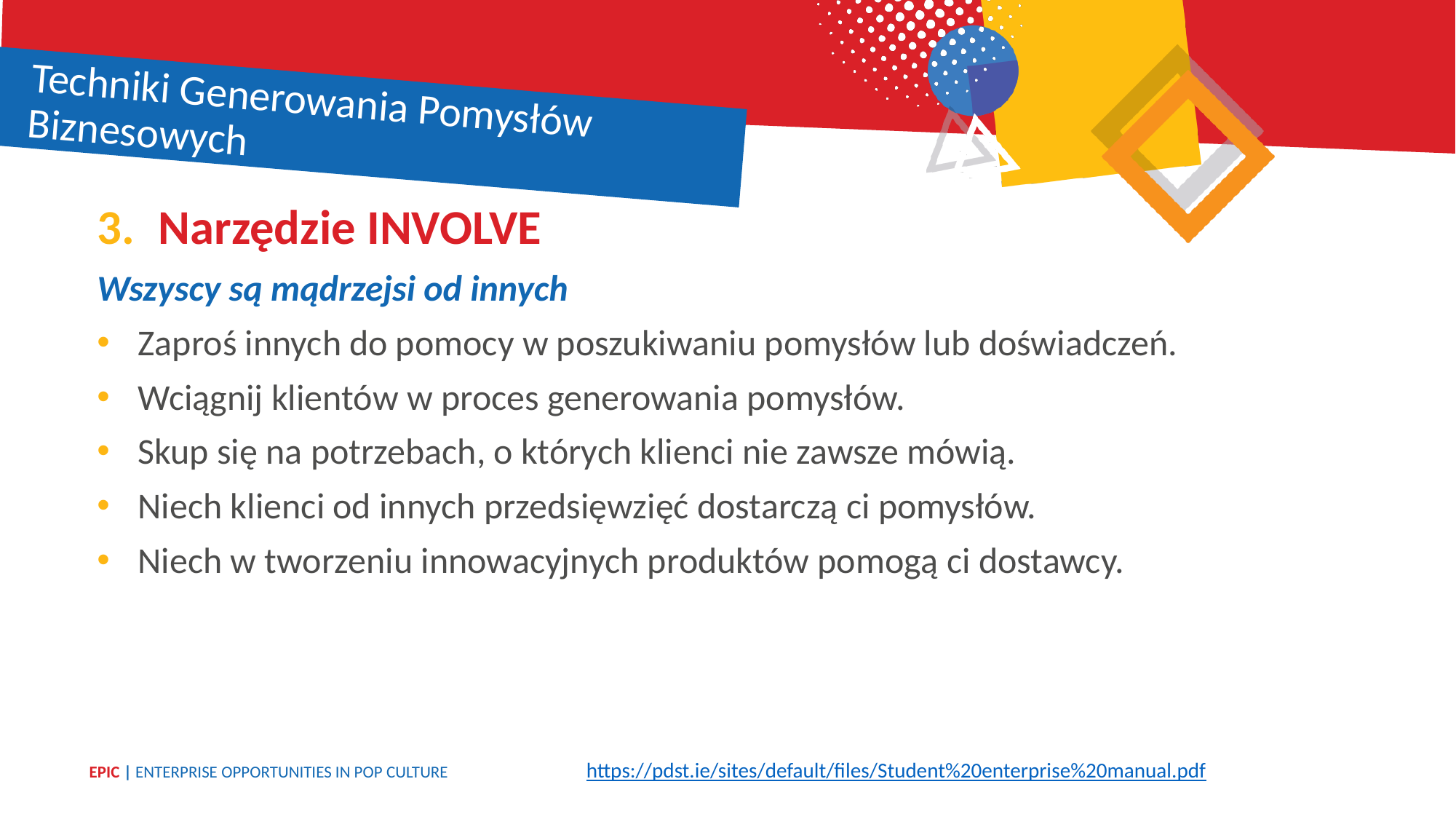

Techniki Generowania Pomysłów Biznesowych
Narzędzie INVOLVE
Wszyscy są mądrzejsi od innych
Zaproś innych do pomocy w poszukiwaniu pomysłów lub doświadczeń.
Wciągnij klientów w proces generowania pomysłów.
Skup się na potrzebach, o których klienci nie zawsze mówią.
Niech klienci od innych przedsięwzięć dostarczą ci pomysłów.
Niech w tworzeniu innowacyjnych produktów pomogą ci dostawcy.
https://pdst.ie/sites/default/files/Student%20enterprise%20manual.pdf